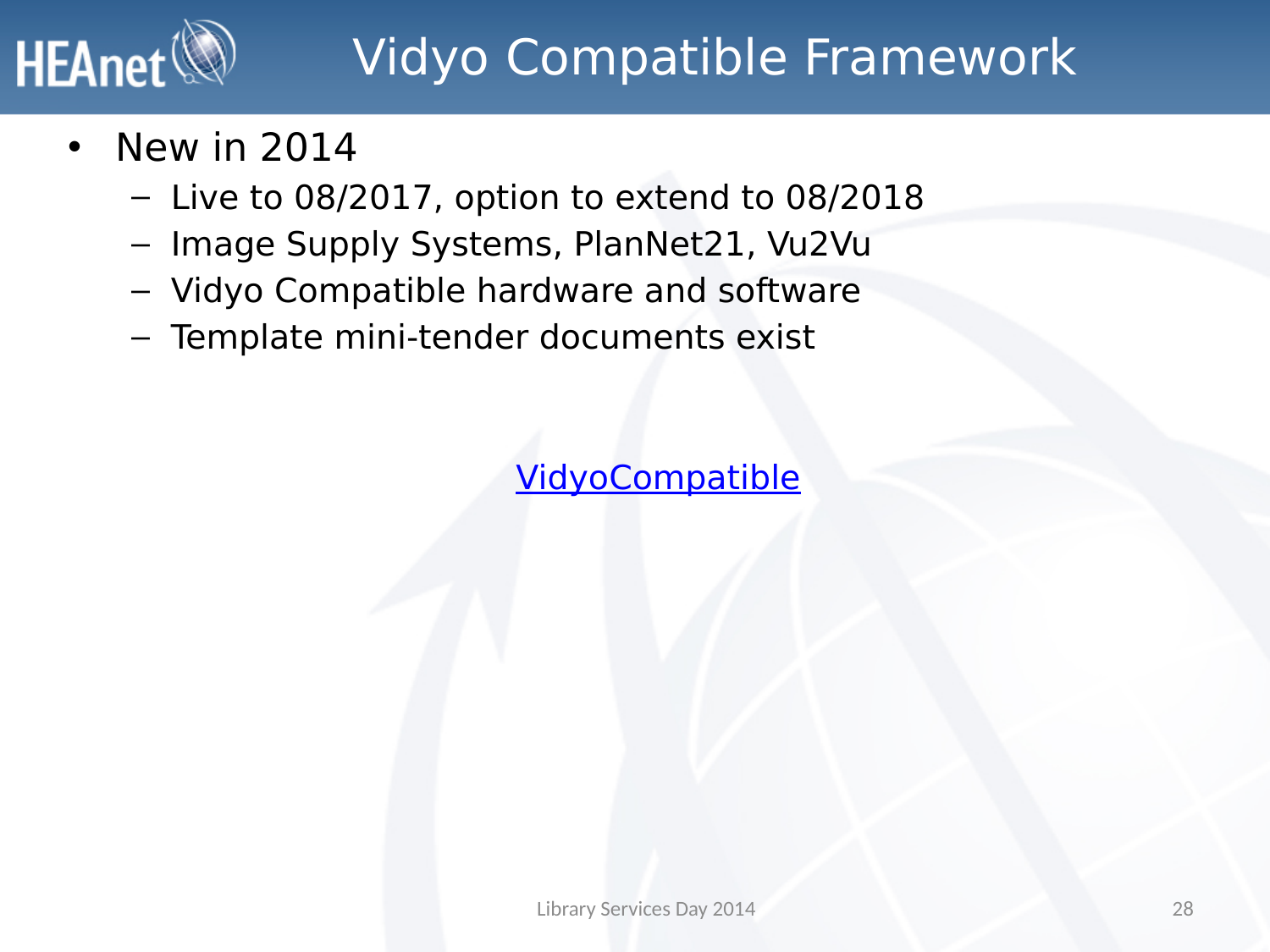

# Vidyo Compatible Framework
New in 2014
Live to 08/2017, option to extend to 08/2018
Image Supply Systems, PlanNet21, Vu2Vu
Vidyo Compatible hardware and software
Template mini-tender documents exist

VidyoCompatible

Library Services Day 2014
28